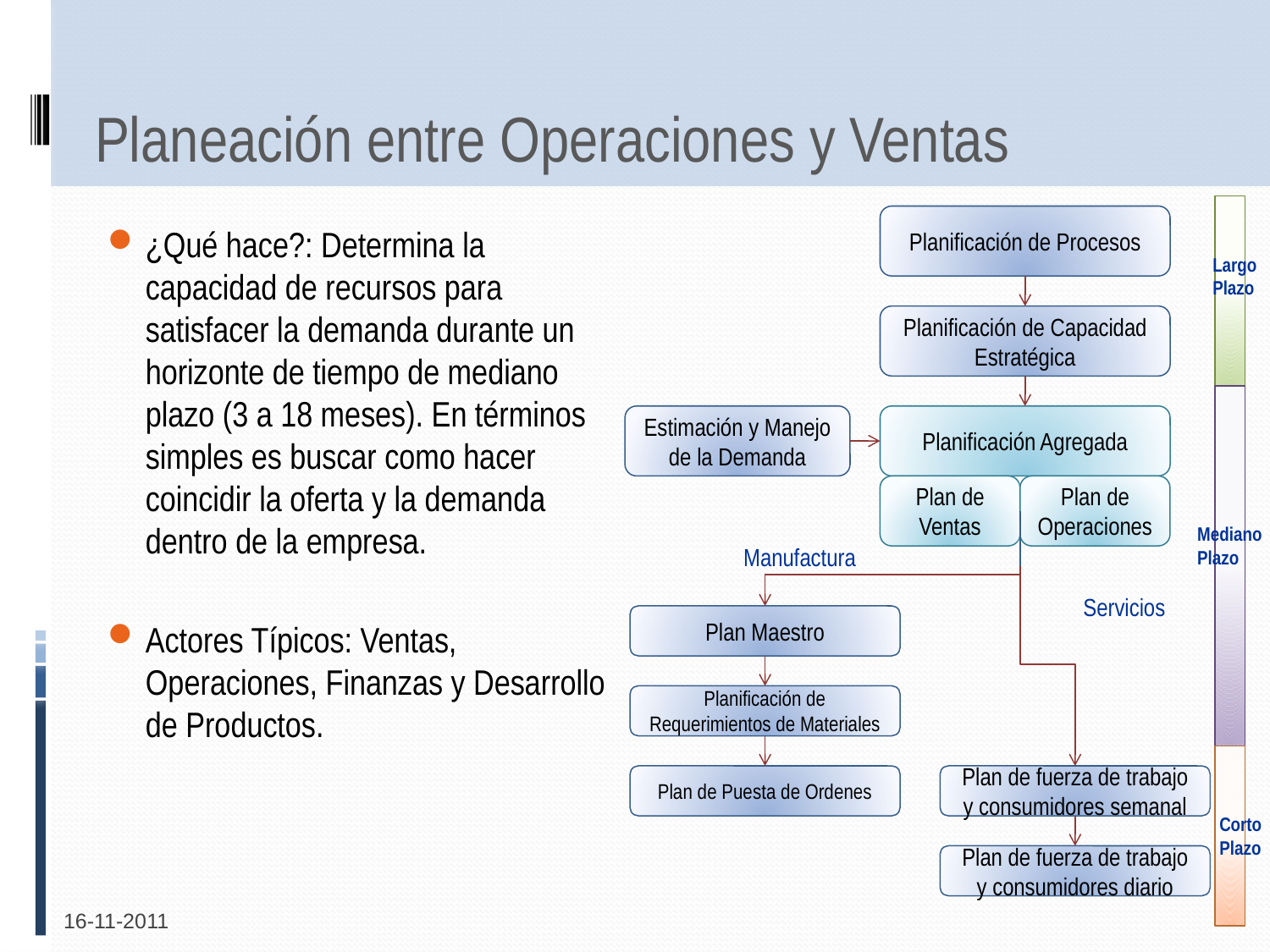

# Planeación entre Operaciones y Ventas

Planificación de Procesos
¿Qué hace?: Determina la capacidad de recursos para satisfacer la demanda durante un horizonte de tiempo de mediano plazo (3 a 18 meses). En términos simples es buscar como hacer coincidir la oferta y la demanda dentro de la empresa.

Actores Típicos: Ventas, Operaciones, Finanzas y Desarrollo de Productos.

Largo
Plazo
Planificación de Capacidad Estratégica

Estimación y Manejo de la Demanda
Planificación Agregada
Plan de Ventas
Plan de Operaciones
Mediano
Plazo
Manufactura
Servicios
Plan Maestro
Planificación de Requerimientos de Materiales

Plan de Puesta de Ordenes
Plan de fuerza de trabajo y consumidores semanal
Corto
Plazo
3
Plan de fuerza de trabajo y consumidores diario
16-11-2011